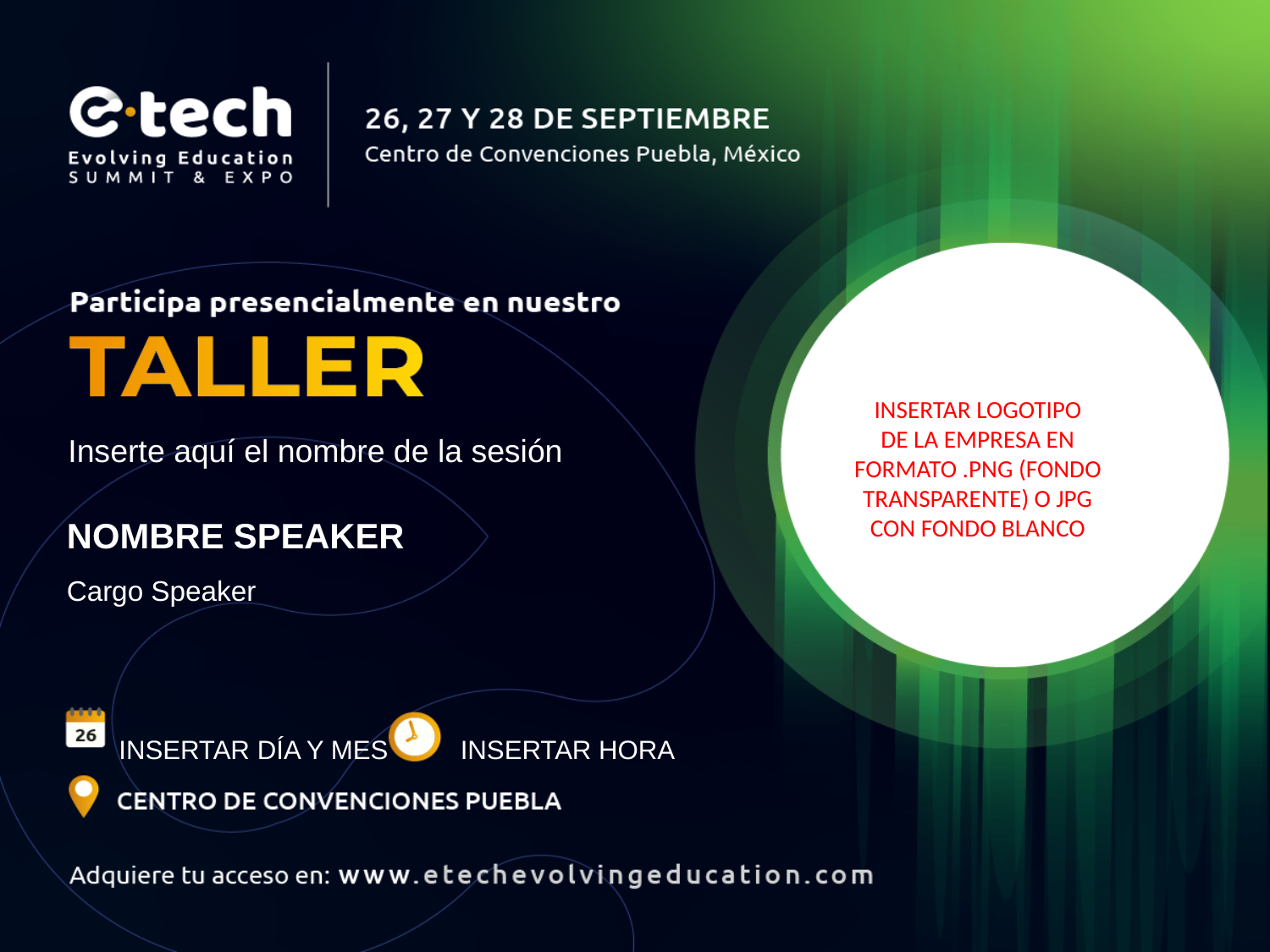

INSERTAR LOGOTIPO
DE LA EMPRESA EN FORMATO .PNG (FONDO TRANSPARENTE) O JPG
CON FONDO BLANCO
Inserte aquí el nombre de la sesión
NOMBRE SPEAKER
Cargo Speaker
INSERTAR DÍA Y MES
INSERTAR HORA